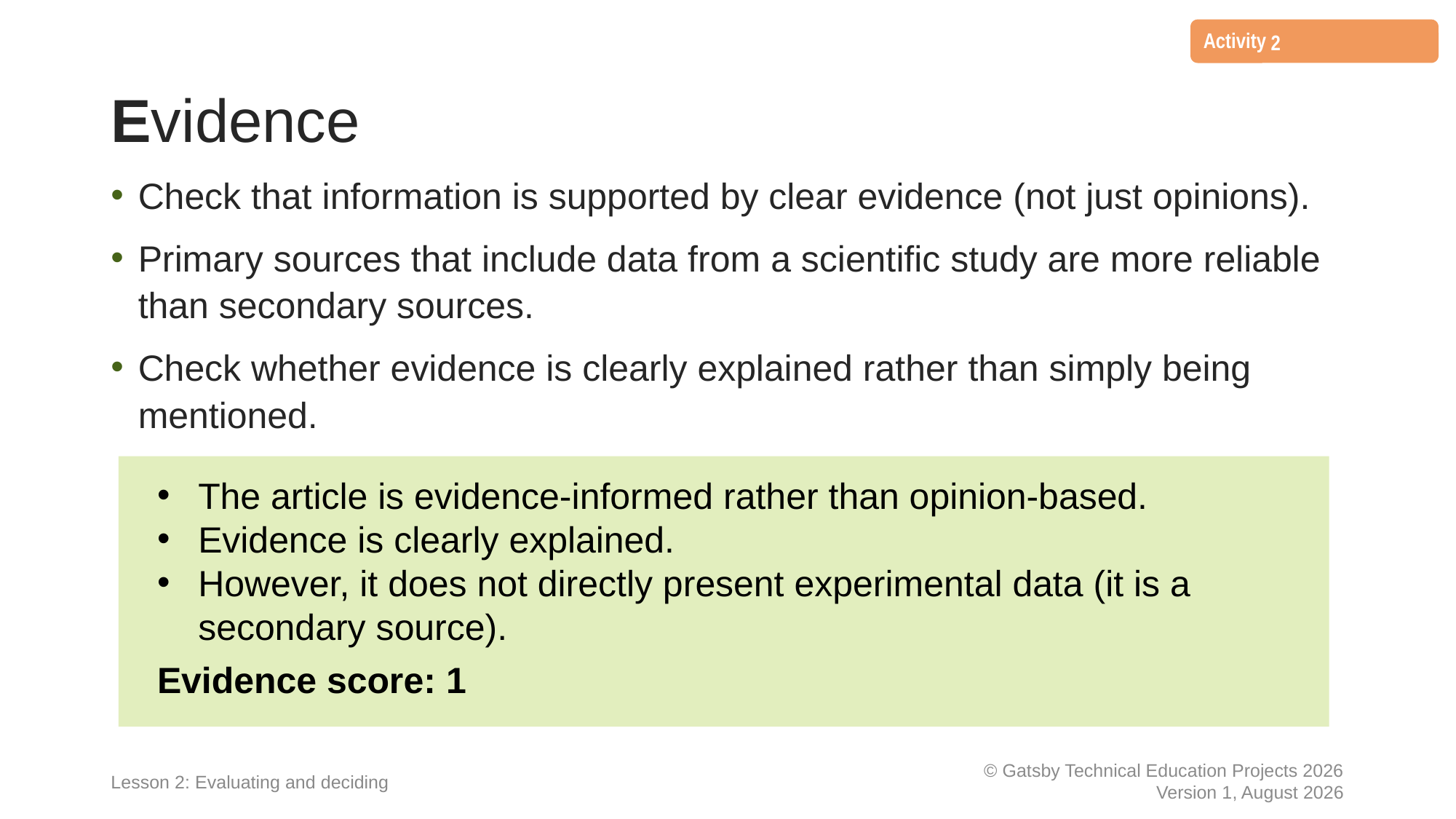

2
# Evidence
Check that information is supported by clear evidence (not just opinions).
Primary sources that include data from a scientific study are more reliable than secondary sources.
Check whether evidence is clearly explained rather than simply being mentioned.

The article is evidence-informed rather than opinion-based.
Evidence is clearly explained.
However, it does not directly present experimental data (it is a secondary source).
Evidence score: 1
Lesson 2: Evaluating and deciding